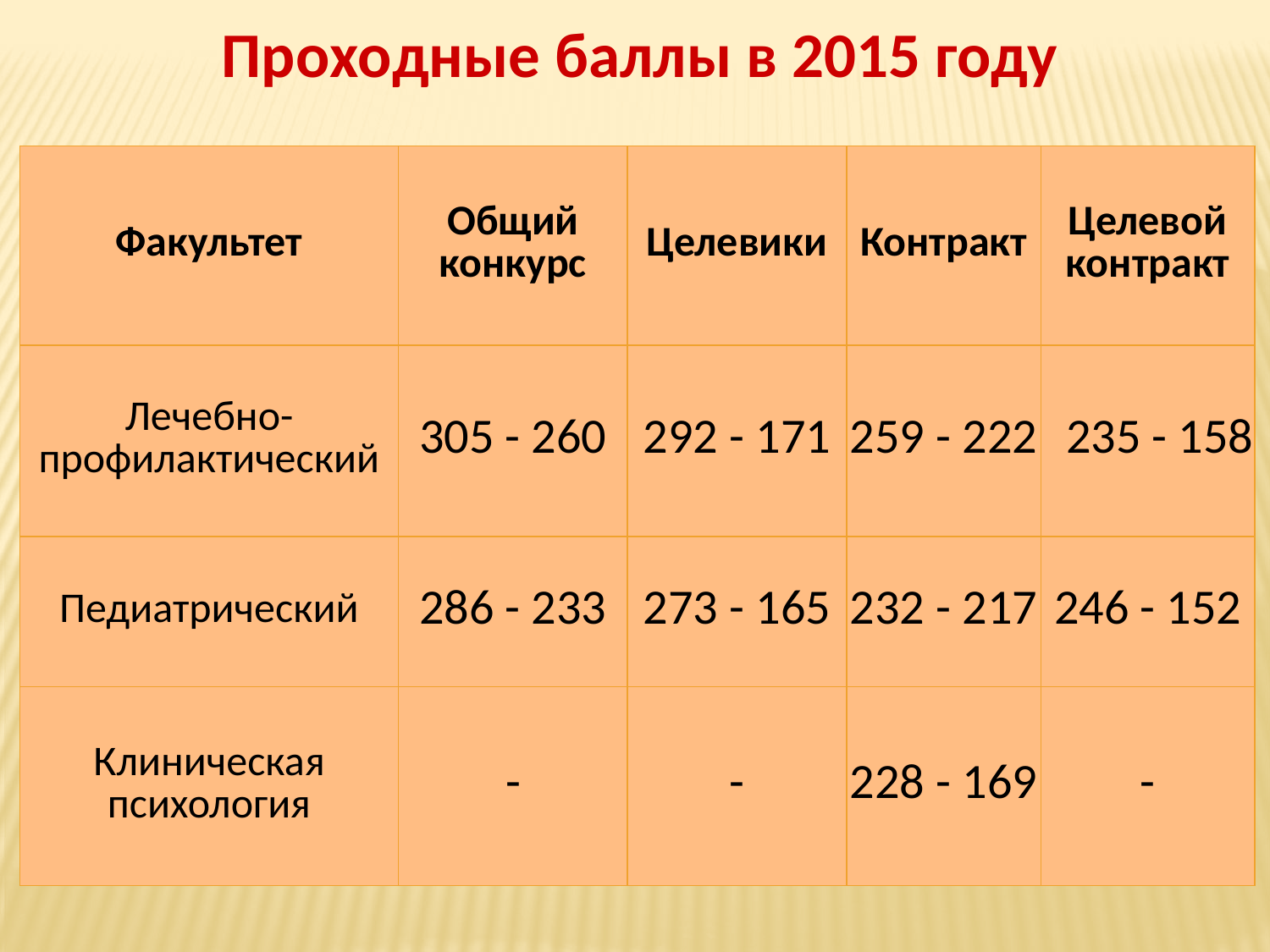

# Проходные баллы в 2015 году
| Факультет | Общий конкурс | Целевики | Контракт | Целевой контракт |
| --- | --- | --- | --- | --- |
| Лечебно-профилактический | 305 - 260 | 292 - 171 | 259 - 222 | 235 - 158 |
| Педиатрический | 286 - 233 | 273 - 165 | 232 - 217 | 246 - 152 |
| Клиническая психология | - | - | 228 - 169 | - |